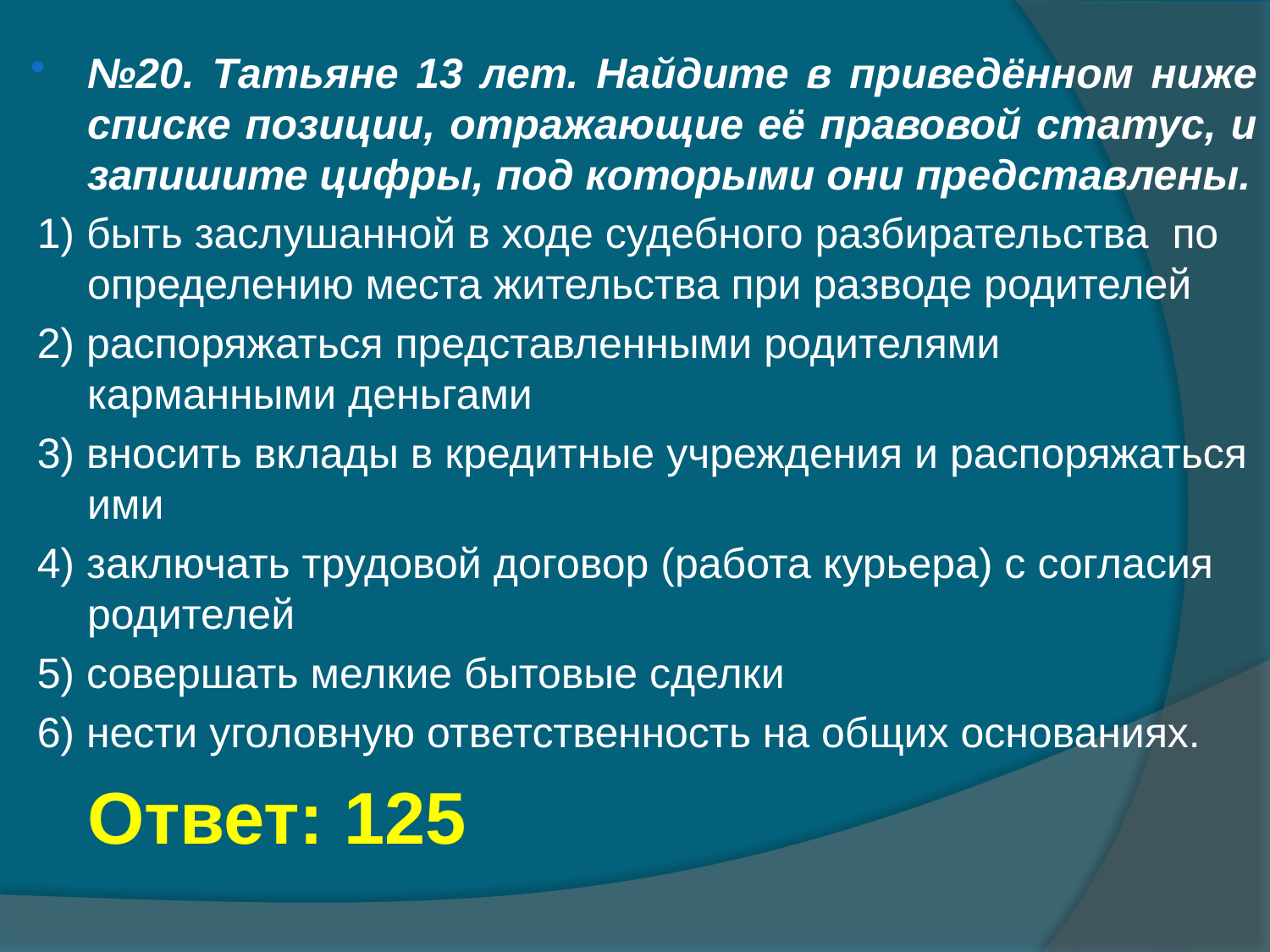

№20. Татьяне 13 лет. Найдите в приведённом ниже списке позиции, отражающие её правовой статус, и запишите цифры, под которыми они представлены.
1) быть заслушанной в ходе судебного разбирательства  по определению места жительства при разводе родителей
2) распоряжаться представленными родителями карманными деньгами
3) вносить вклады в кредитные учреждения и распоряжаться ими
4) заключать трудовой договор (работа курьера) с согласия родителей
5) совершать мелкие бытовые сделки
6) нести уголовную ответственность на общих основаниях.
						Ответ: 125